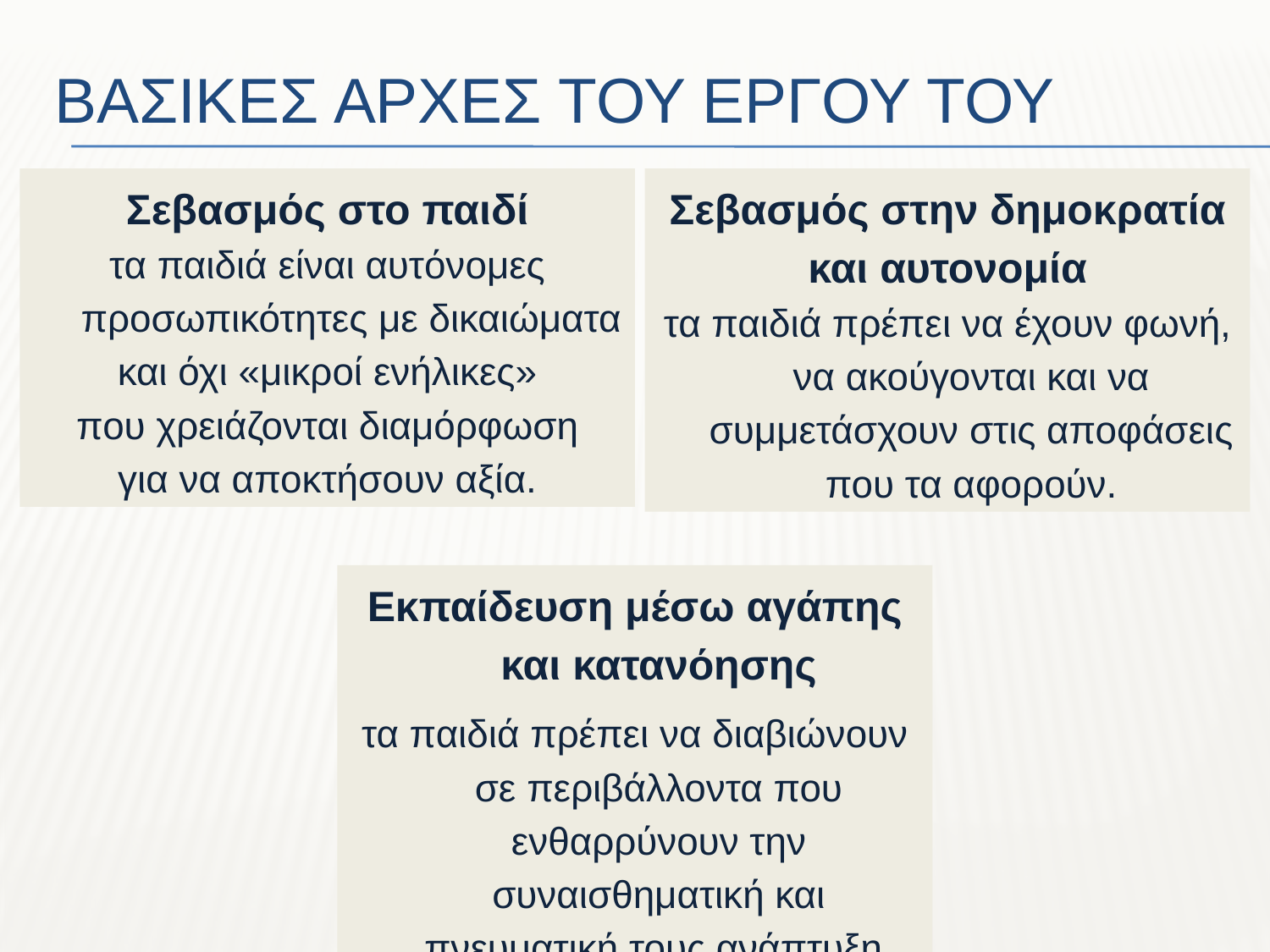

# Βασικεσ αρχεσ του εργου του
Σεβασμός στο παιδί
τα παιδιά είναι αυτόνομες προσωπικότητες με δικαιώματα
και όχι «μικροί ενήλικες»
που χρειάζονται διαμόρφωση
για να αποκτήσουν αξία.
Σεβασμός στην δημοκρατία
και αυτονομία
τα παιδιά πρέπει να έχουν φωνή, να ακούγονται και να συμμετάσχουν στις αποφάσεις που τα αφορούν.
Εκπαίδευση μέσω αγάπης και κατανόησης
τα παιδιά πρέπει να διαβιώνουν σε περιβάλλοντα που ενθαρρύνουν την συναισθηματική και πνευματική τους ανάπτυξη.